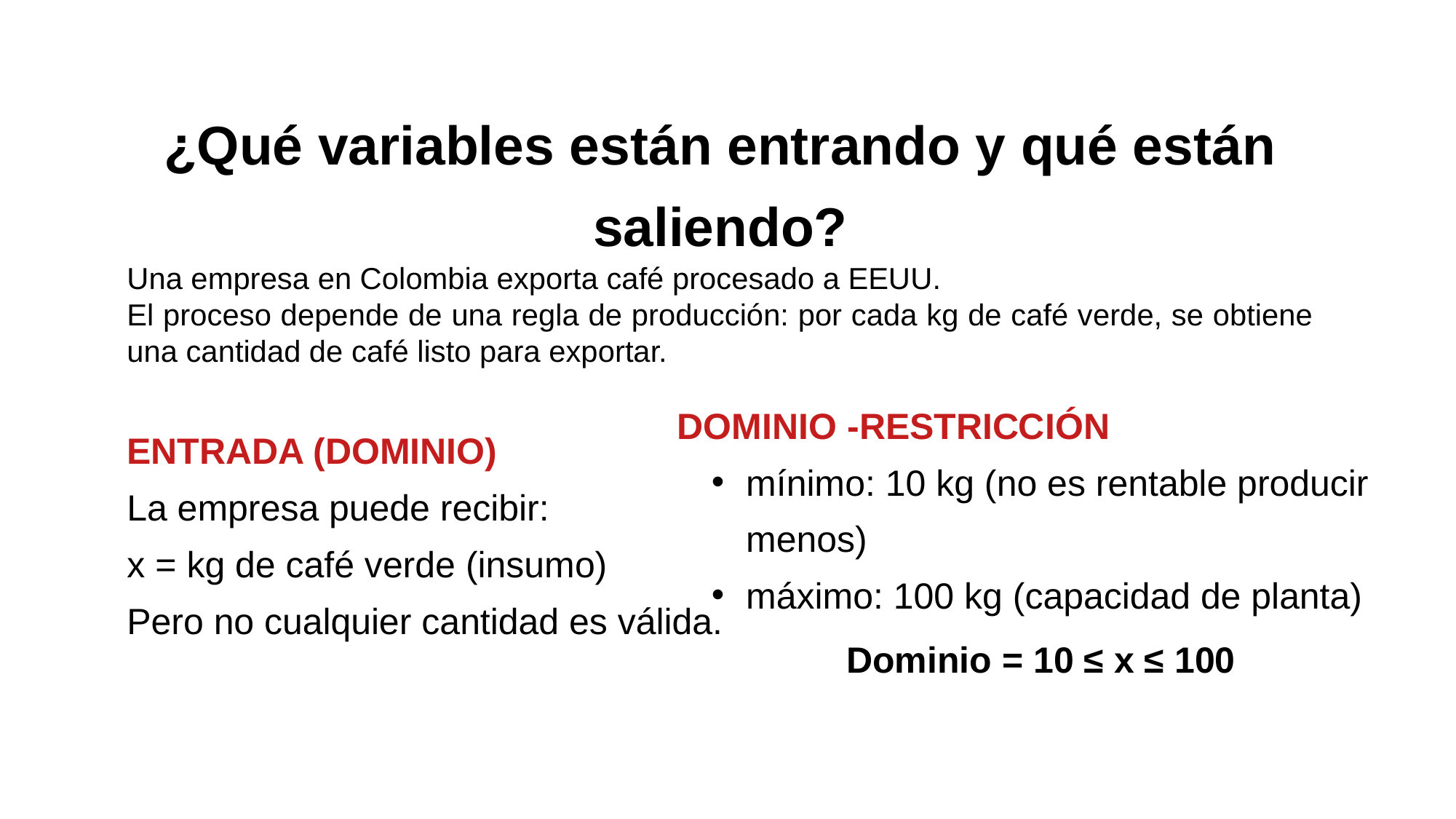

¿Qué variables están entrando y qué están saliendo?
Una empresa en Colombia exporta café procesado a EEUU.
El proceso depende de una regla de producción: por cada kg de café verde, se obtiene una cantidad de café listo para exportar.
DOMINIO -RESTRICCIÓN
mínimo: 10 kg (no es rentable producir menos)
máximo: 100 kg (capacidad de planta)
Dominio = 10 ≤ x ≤ 100

ENTRADA (DOMINIO)
La empresa puede recibir:
x = kg de café verde (insumo)
Pero no cualquier cantidad es válida.